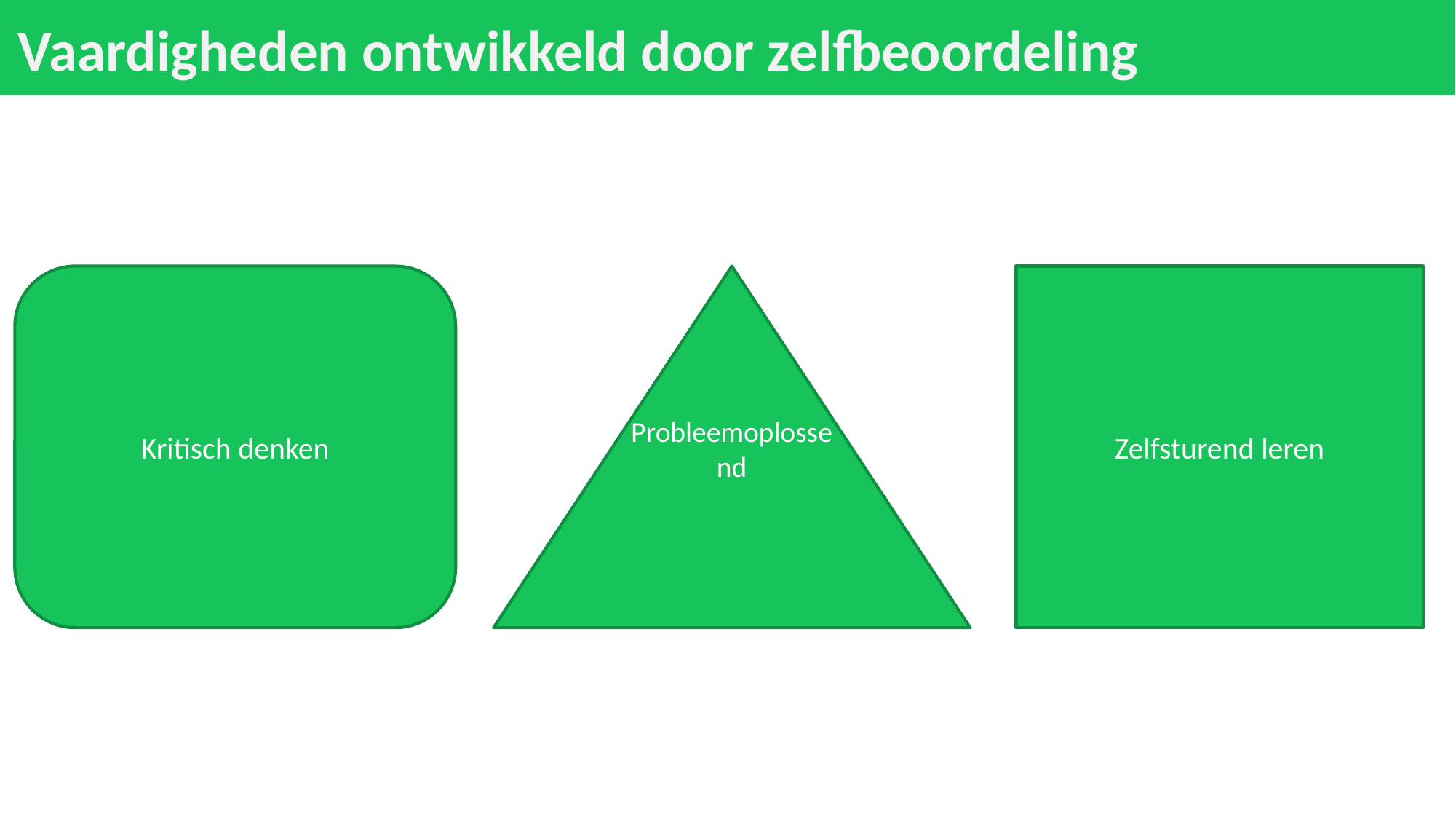

# Vaardigheden ontwikkeld door zelfbeoordeling

Kritisch denken
Probleemoplossend

Zelfsturend leren